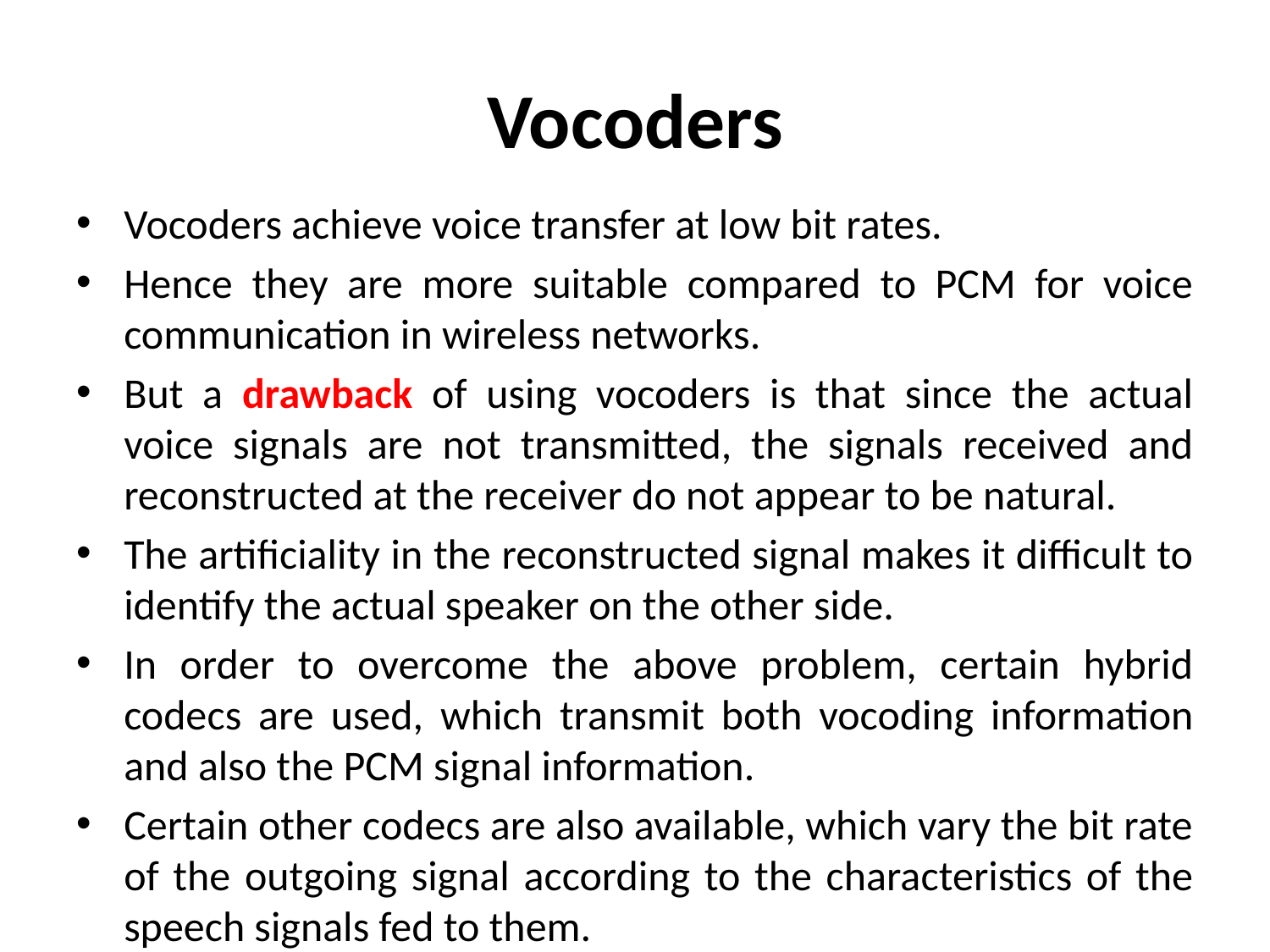

# Vocoders
Vocoders achieve voice transfer at low bit rates.
Hence they are more suitable compared to PCM for voice communication in wireless networks.
But a drawback of using vocoders is that since the actual voice signals are not transmitted, the signals received and reconstructed at the receiver do not appear to be natural.
The artificiality in the reconstructed signal makes it difficult to identify the actual speaker on the other side.
In order to overcome the above problem, certain hybrid codecs are used, which transmit both vocoding information and also the PCM signal information.
Certain other codecs are also available, which vary the bit rate of the outgoing signal according to the characteristics of the speech signals fed to them.